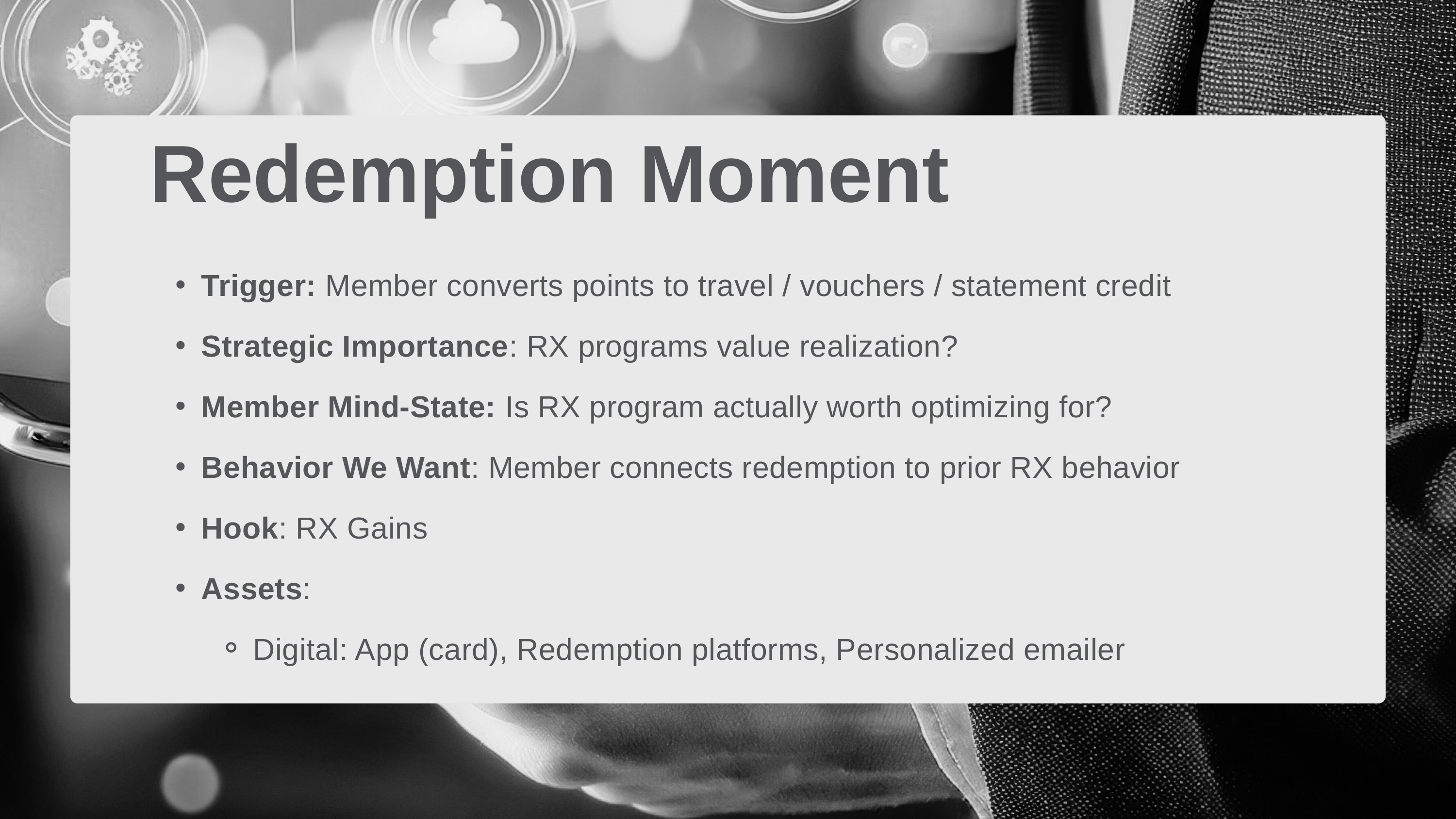

Redemption Moment
Trigger: Member converts points to travel / vouchers / statement credit
Strategic Importance: RX programs value realization?
Member Mind-State: Is RX program actually worth optimizing for?
Behavior We Want: Member connects redemption to prior RX behavior
Hook: RX Gains
Assets:
Digital: App (card), Redemption platforms, Personalized emailer